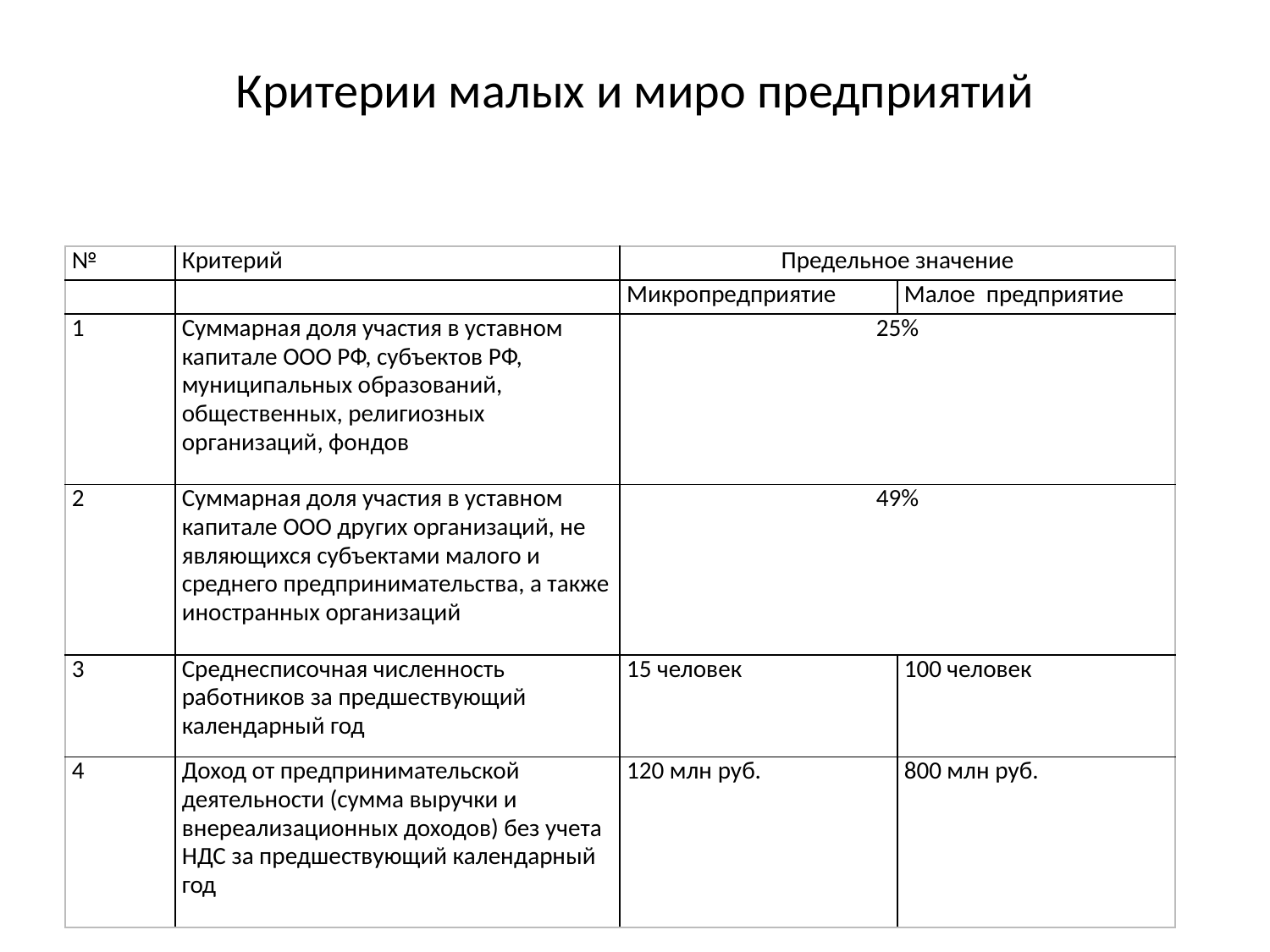

# Критерии малых и миро предприятий
| № | Критерий | Предельное значение |  |
| --- | --- | --- | --- |
|  |  | Микропредприятие | Малое предприятие |
| 1 | Суммарная доля участия в уставном капитале ООО РФ, субъектов РФ, муниципальных образований, общественных, религиозных организаций, фондов | 25% |  |
| 2 | Суммарная доля участия в уставном капитале ООО других организаций, не являющихся субъектами малого и среднего предпринимательства, а также иностранных организаций | 49% |  |
| 3 | Среднесписочная численность работников за предшествующий календарный год | 15 человек | 100 человек |
| 4 | Доход от предпринимательской деятельности (сумма выручки и внереализационных доходов) без учета НДС за предшествующий календарный год | 120 млн руб. | 800 млн руб. |